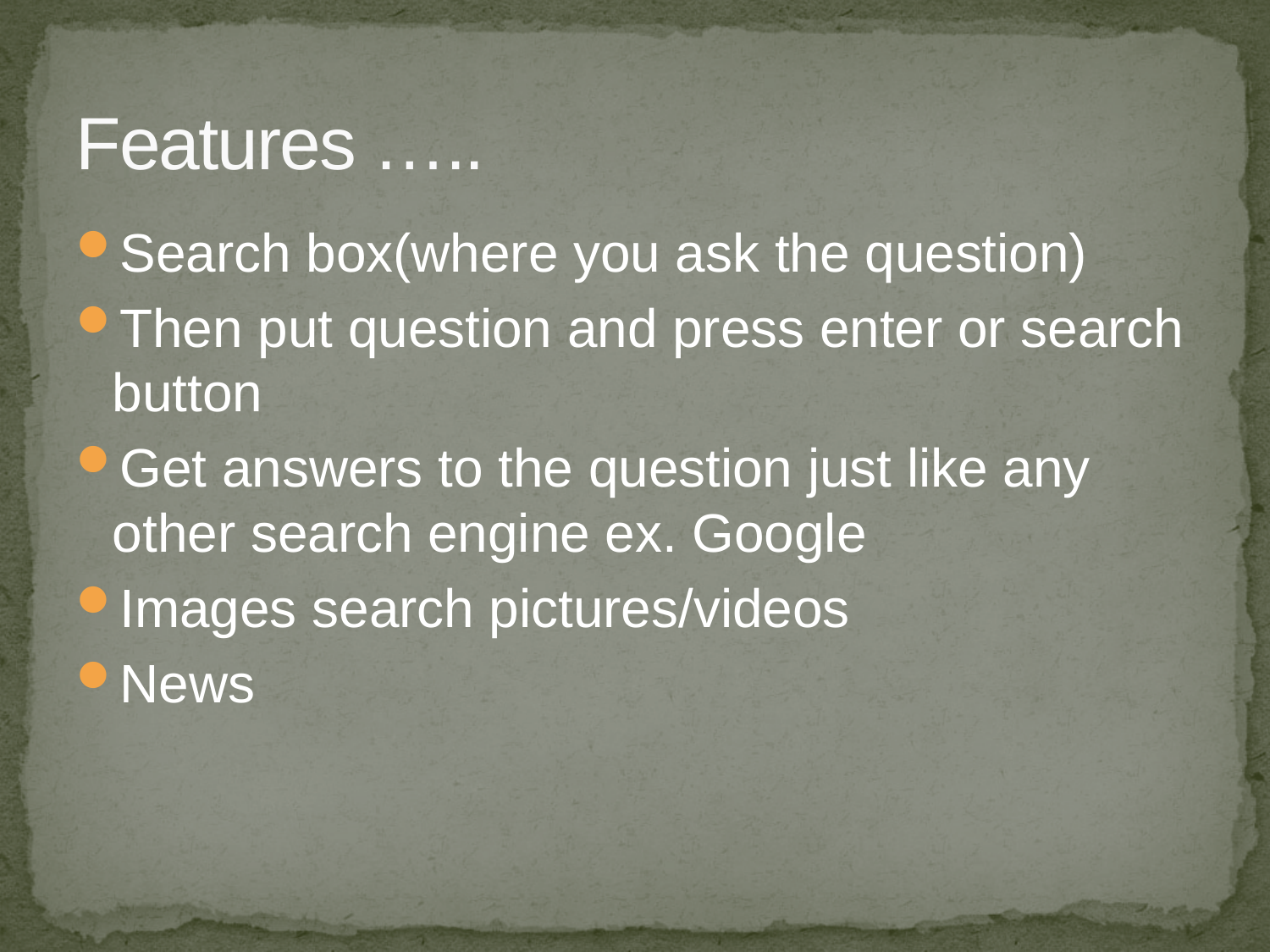

# Features …..
Search box(where you ask the question)
Then put question and press enter or search button
Get answers to the question just like any other search engine ex. Google
Images search pictures/videos
News